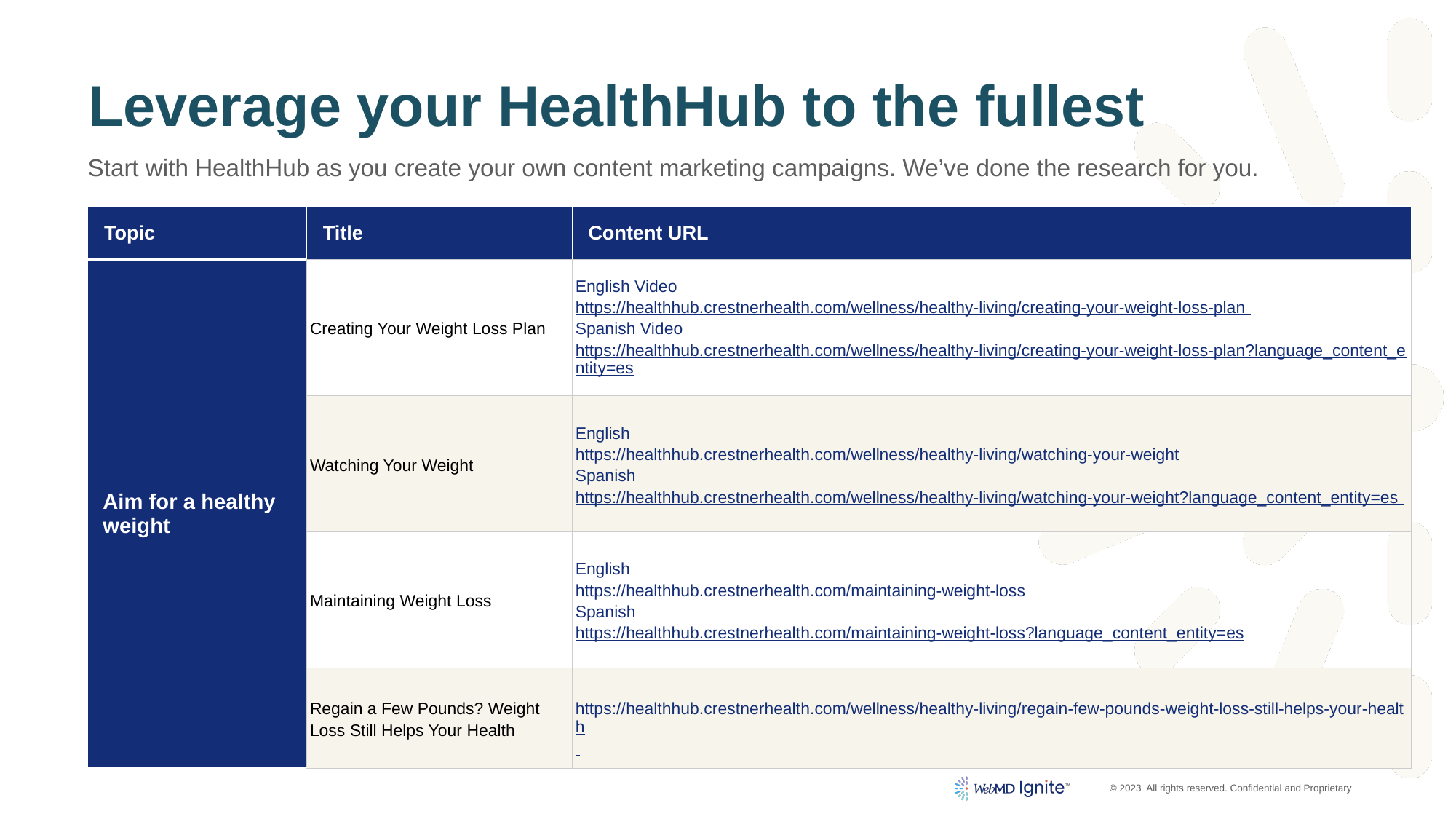

# Leverage your HealthHub to the fullest
Start with HealthHub as you create your own content marketing campaigns. We’ve done the research for you.
| Topic | Title | Content URL |
| --- | --- | --- |
| Aim for a healthy weight | Creating Your Weight Loss Plan | English Video https://healthhub.crestnerhealth.com/wellness/healthy-living/creating-your-weight-loss-plan Spanish Video https://healthhub.crestnerhealth.com/wellness/healthy-living/creating-your-weight-loss-plan?language\_content\_entity=es |
|  | Watching Your Weight | English https://healthhub.crestnerhealth.com/wellness/healthy-living/watching-your-weight Spanish https://healthhub.crestnerhealth.com/wellness/healthy-living/watching-your-weight?language\_content\_entity=es |
|  | Maintaining Weight Loss | English https://healthhub.crestnerhealth.com/maintaining-weight-loss Spanish https://healthhub.crestnerhealth.com/maintaining-weight-loss?language\_content\_entity=es |
|  | Regain a Few Pounds? Weight Loss Still Helps Your Health | https://healthhub.crestnerhealth.com/wellness/healthy-living/regain-few-pounds-weight-loss-still-helps-your-health |